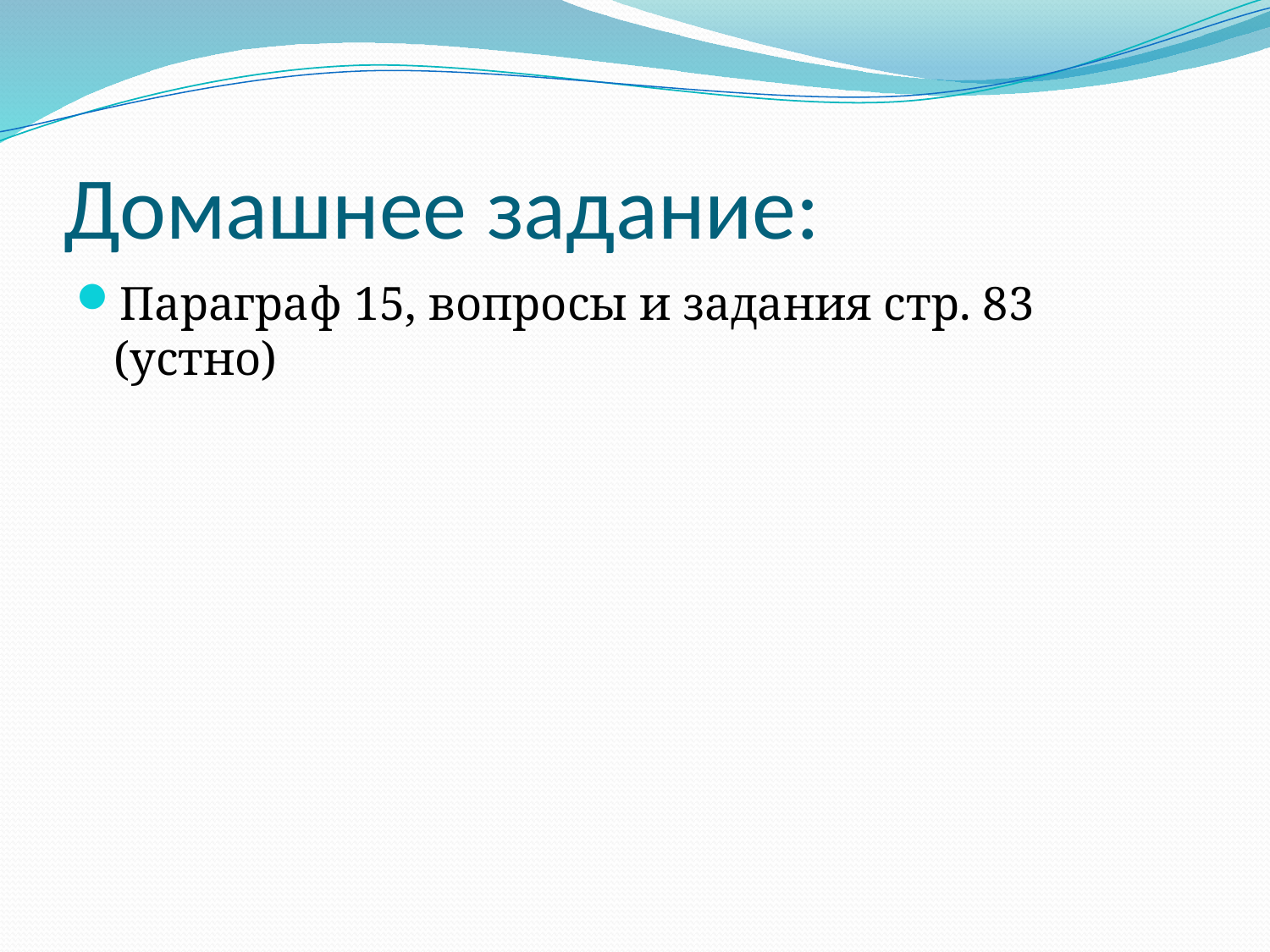

# Домашнее задание:
Параграф 15, вопросы и задания стр. 83 (устно)